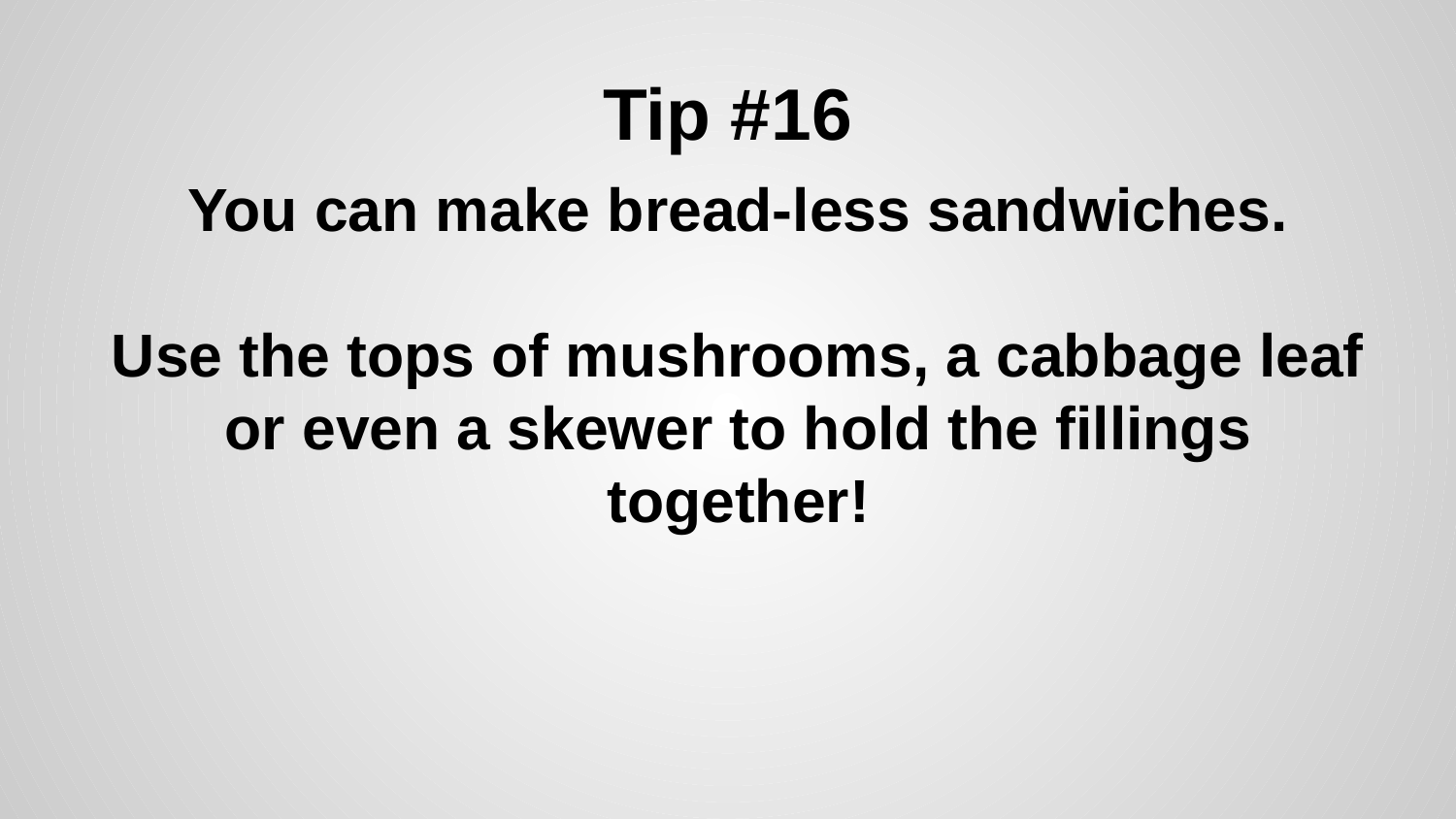

# Tip #16

You can make bread-less sandwiches.

Use the tops of mushrooms, a cabbage leaf or even a skewer to hold the fillings together!